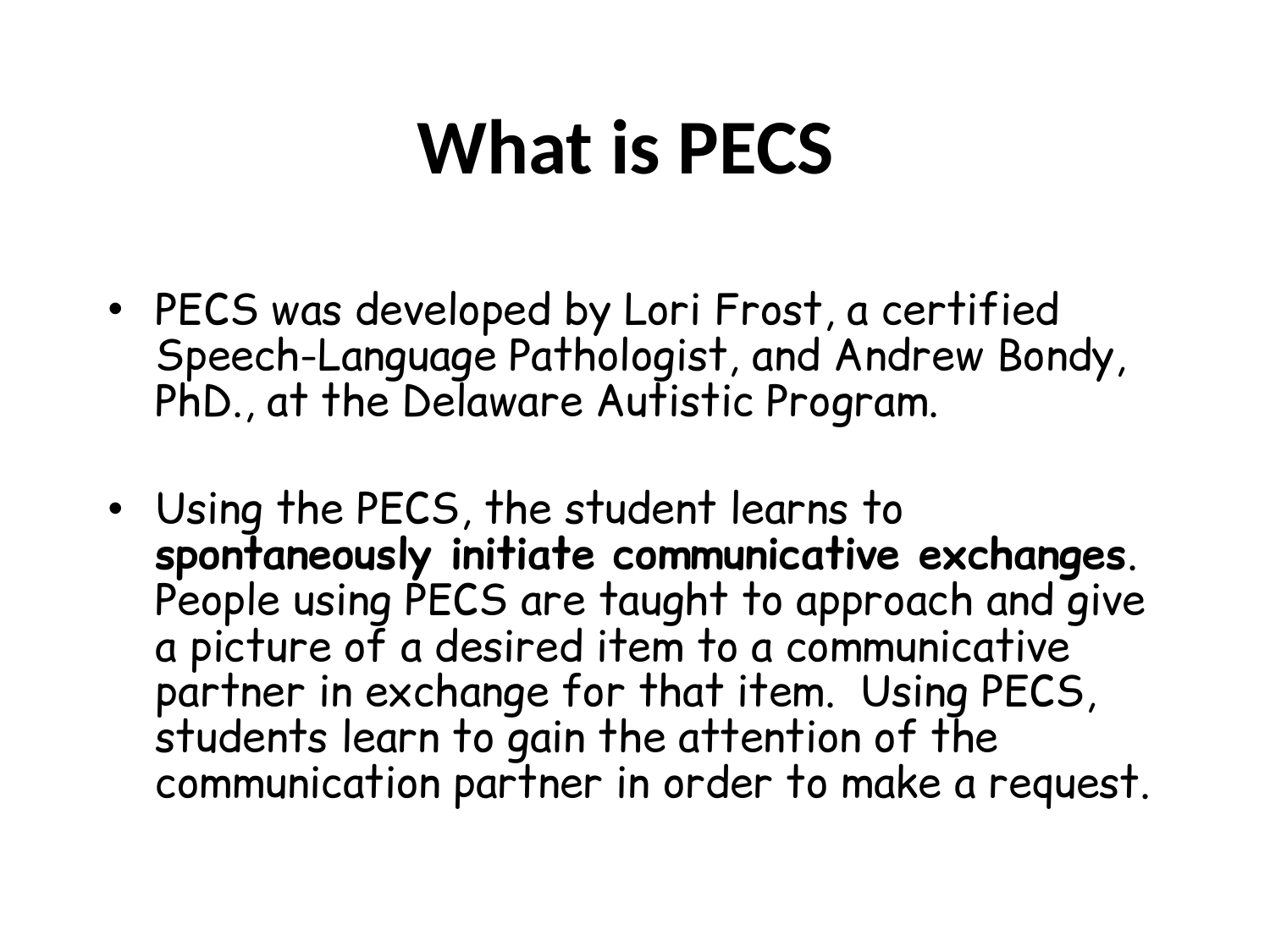

# What is PECS

PECS was developed by Lori Frost, a certified Speech-Language Pathologist, and Andrew Bondy, PhD., at the Delaware Autistic Program.

Using the PECS, the student learns to spontaneously initiate communicative exchanges.  People using PECS are taught to approach and give a picture of a desired item to a communicative partner in exchange for that item.  Using PECS, students learn to gain the attention of the communication partner in order to make a request.